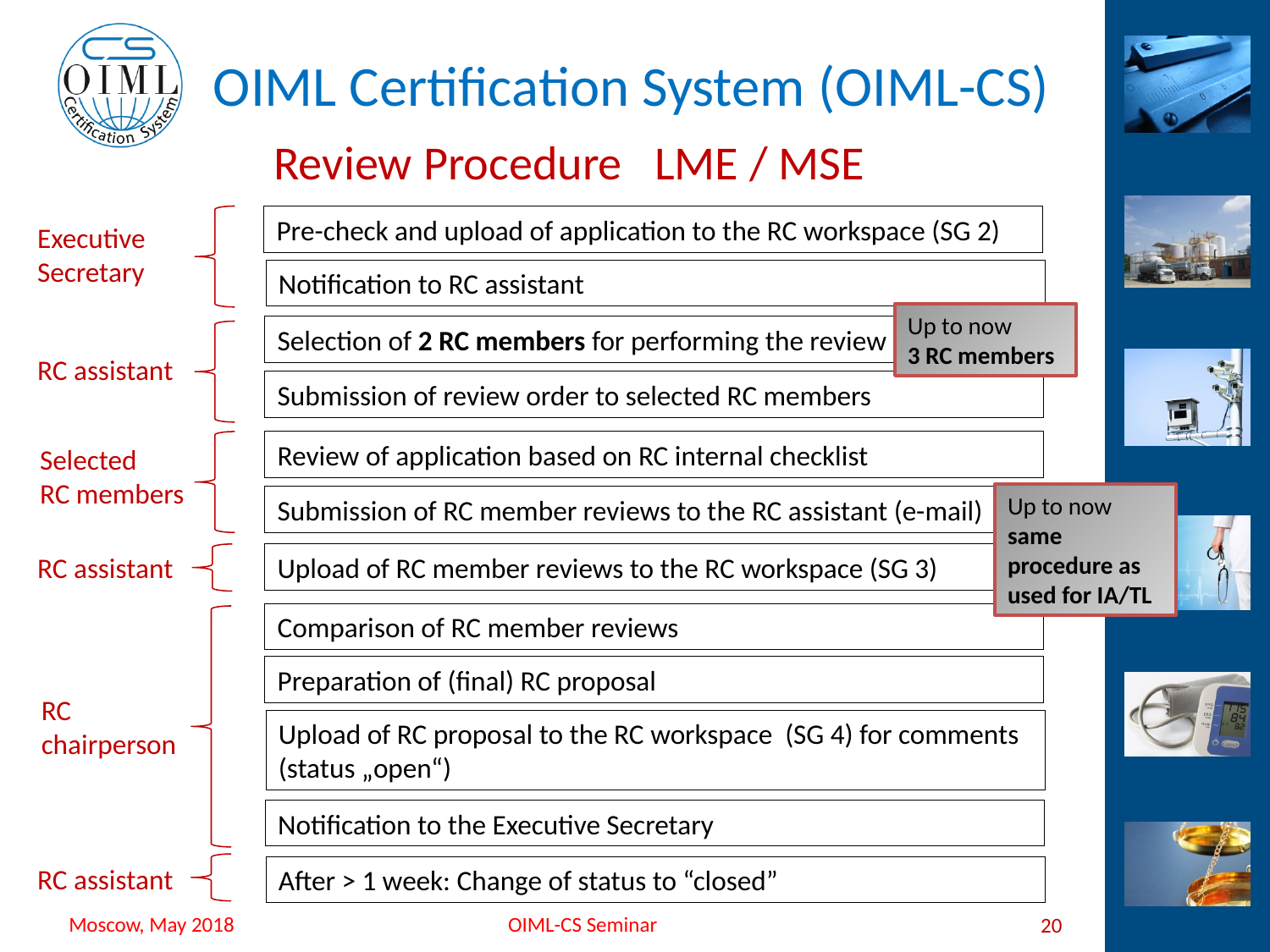

# Review Procedure   LME / MSE

Pre-check and upload of application to the RC workspace (SG 2)
Executive Secretary
Notification to RC assistant
Up to now
3 RC members
Selection of 2 RC members for performing the review

RC assistant
Submission of review order to selected RC members

Review of application based on RC internal checklist
Selected
RC members
Up to now
same procedure as used for IA/TL
Submission of RC member reviews to the RC assistant (e-mail)
RC assistant
Upload of RC member reviews to the RC workspace (SG 3)

Comparison of RC member reviews

Preparation of (final) RC proposal
RC chairperson
Upload of RC proposal to the RC workspace  (SG 4) for comments (status „open“)
Notification to the Executive Secretary

RC assistant
After > 1 week: Change of status to “closed”
20